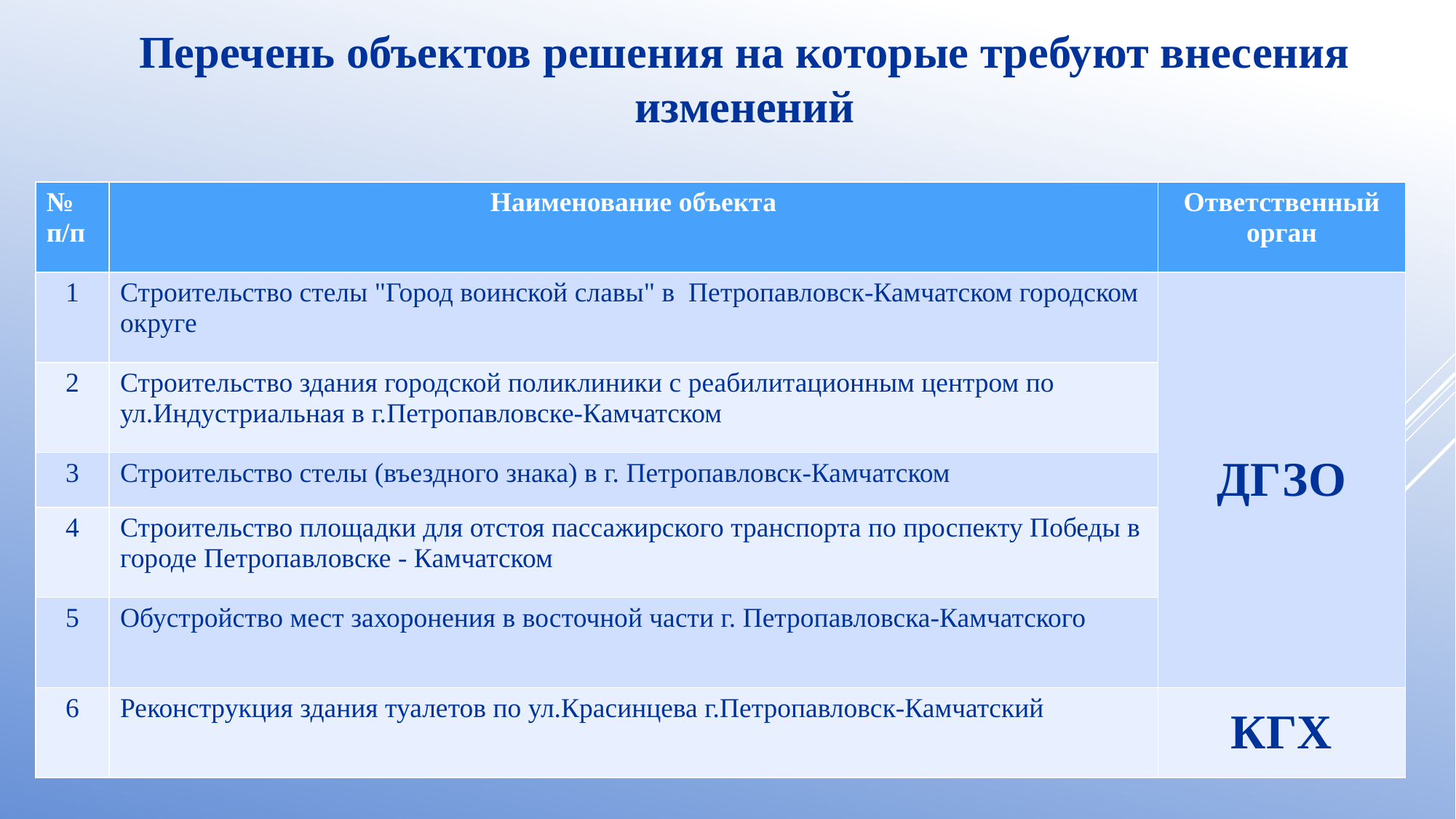

Перечень объектов решения на которые требуют внесения изменений
| № п/п | Наименование объекта | Ответственный орган |
| --- | --- | --- |
| 1 | Строительство стелы "Город воинской славы" в Петропавловск-Камчатском городском округе | ДГЗО |
| 2 | Строительство здания городской поликлиники с реабилитационным центром по ул.Индустриальная в г.Петропавловске-Камчатском |  |
| 3 | Строительство стелы (въездного знака) в г. Петропавловск-Камчатском |  |
| 4 | Строительство площадки для отстоя пассажирского транспорта по проспекту Победы в городе Петропавловске - Камчатском |  |
| 5 | Обустройство мест захоронения в восточной части г. Петропавловска-Камчатского |  |
| 6 | Реконструкция здания туалетов по ул.Красинцева г.Петропавловск-Камчатский | КГХ |